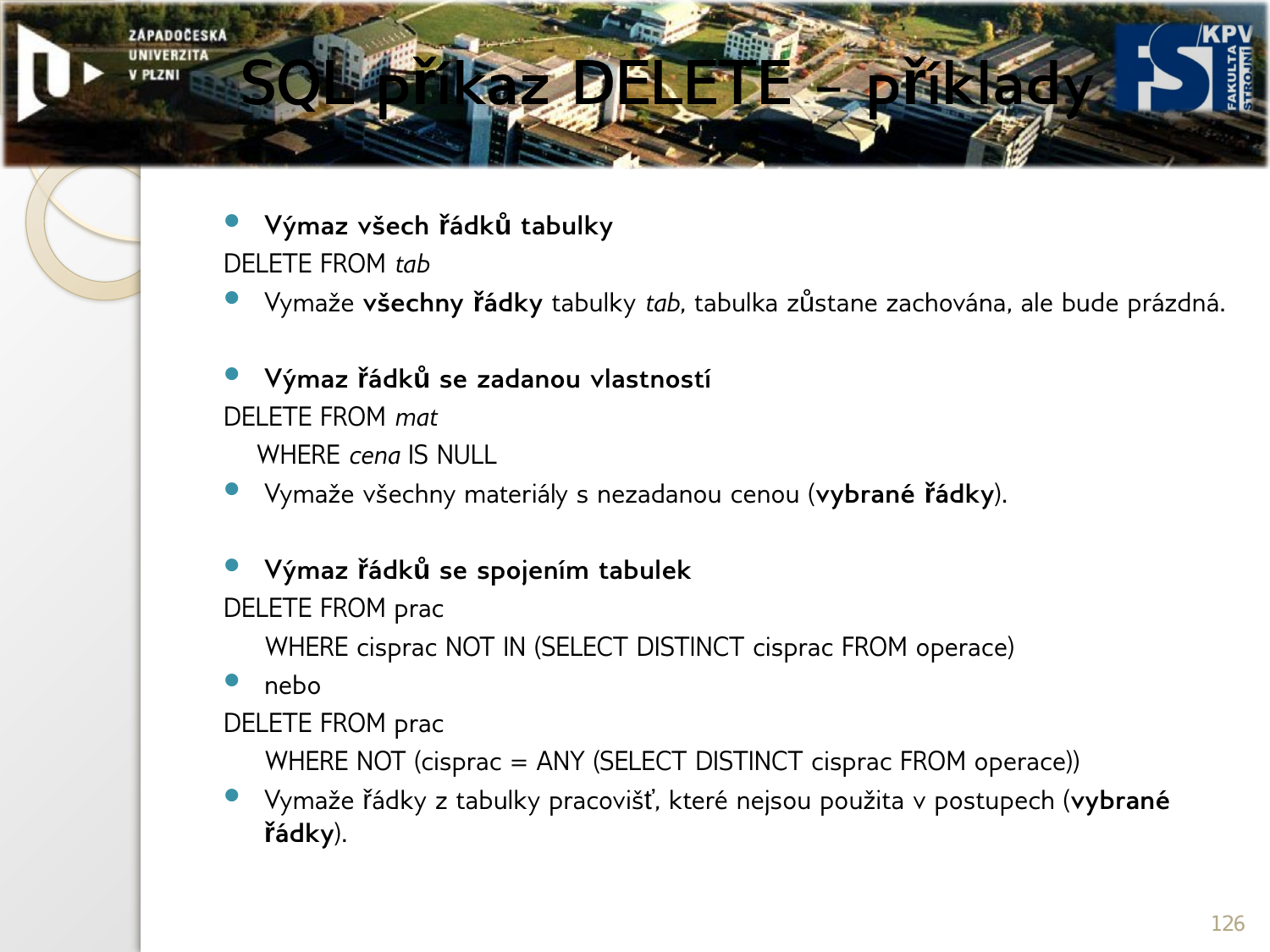

# SQL příkaz DELETE – příklady
Výmaz všech řádků tabulky
DELETE FROM tab
Vymaže všechny řádky tabulky tab, tabulka zůstane zachována, ale bude prázdná.

Výmaz řádků se zadanou vlastností
DELETE FROM mat
    WHERE cena IS NULL
Vymaže všechny materiály s nezadanou cenou (vybrané řádky).

Výmaz řádků se spojením tabulek
DELETE FROM prac
     WHERE cisprac NOT IN (SELECT DISTINCT cisprac FROM operace)
nebo
DELETE FROM prac
     WHERE NOT (cisprac = ANY (SELECT DISTINCT cisprac FROM operace))
Vymaže řádky z tabulky pracovišť, které nejsou použita v postupech (vybrané řádky).
126